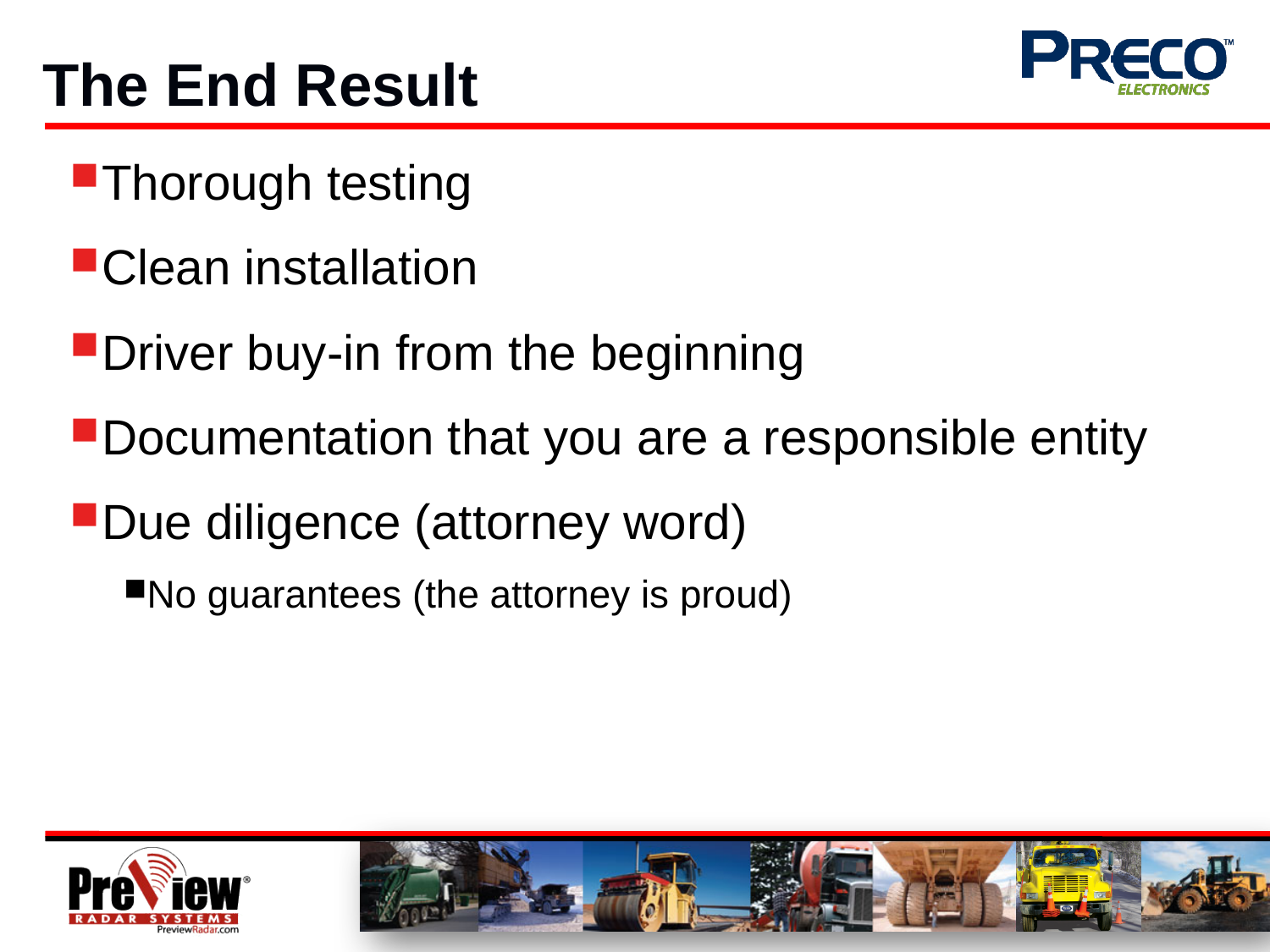

# The End Result
Thorough testing
Clean installation
Driver buy-in from the beginning
Documentation that you are a responsible entity
Due diligence (attorney word)
No guarantees (the attorney is proud)